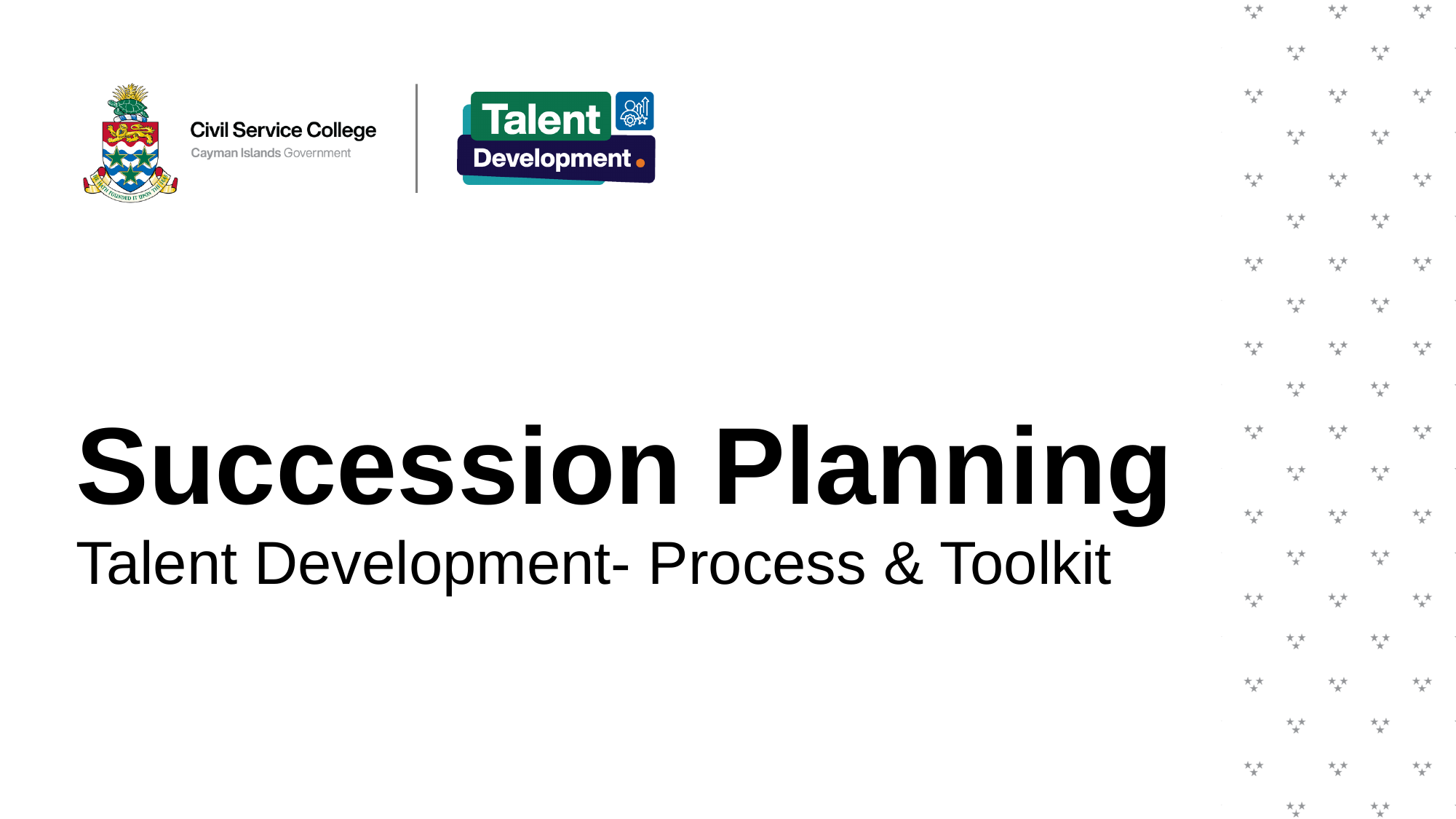

Succession Planning
Talent Development- Process & Toolkit